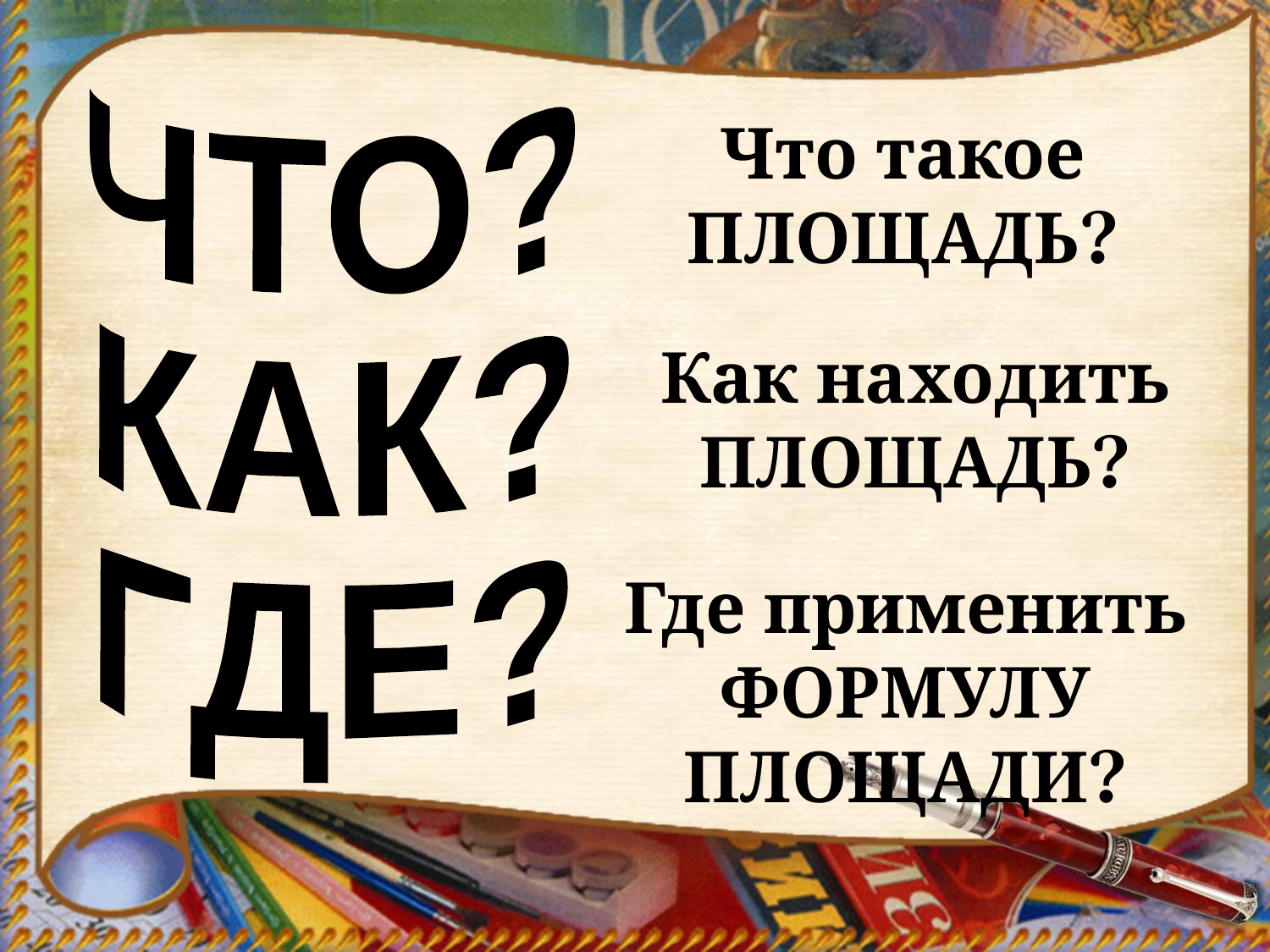

ЧТО?
КАК?
ГДЕ?
Что такое ПЛОЩАДЬ?
Как находить ПЛОЩАДЬ?
Где применить ФОРМУЛУ ПЛОЩАДИ?